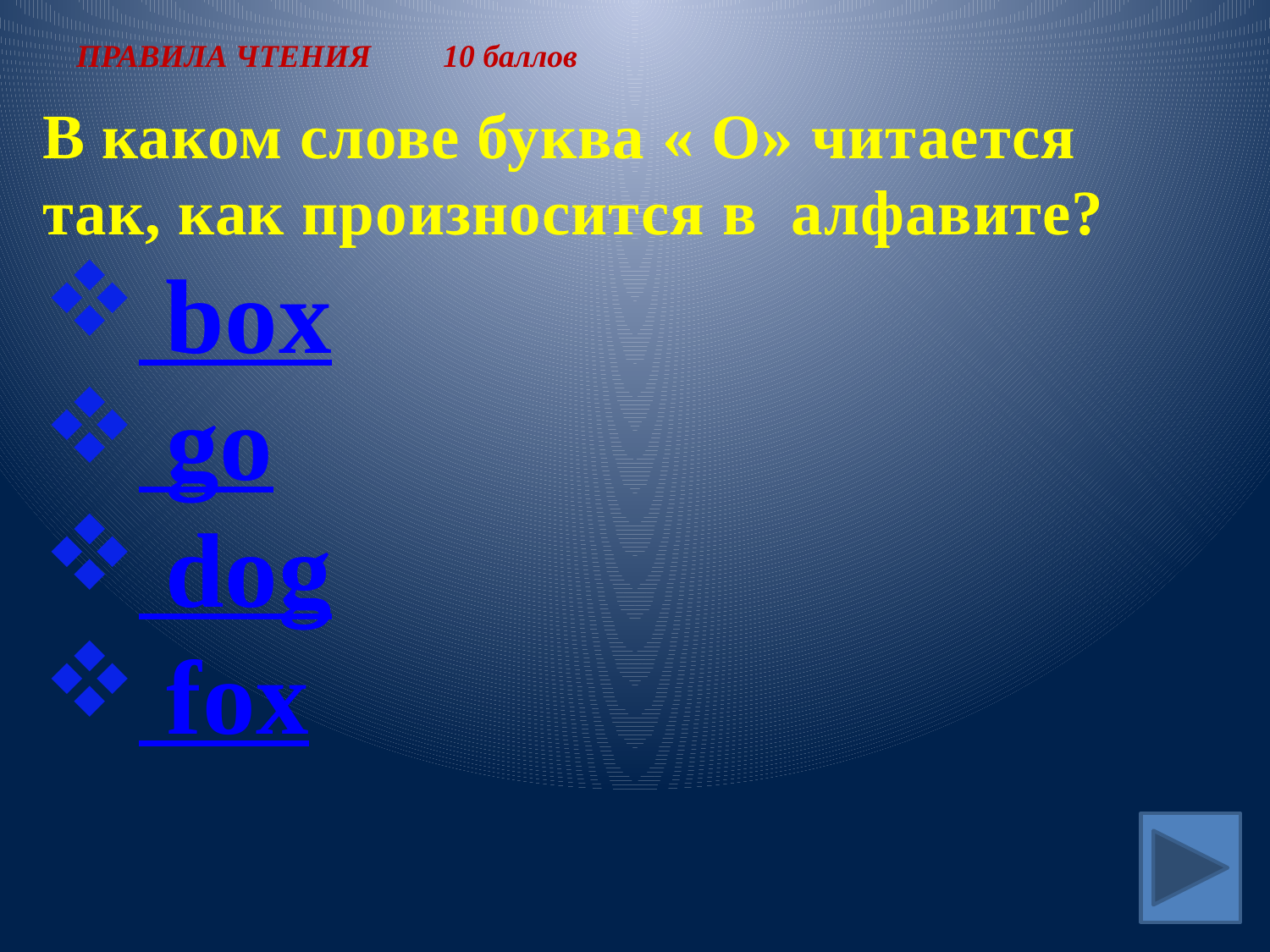

# ПРАВИЛА ЧТЕНИЯ         10 баллов
В каком слове буква « О» читается так, как произносится в  алфавите?
 box
 go
 dog
 fox